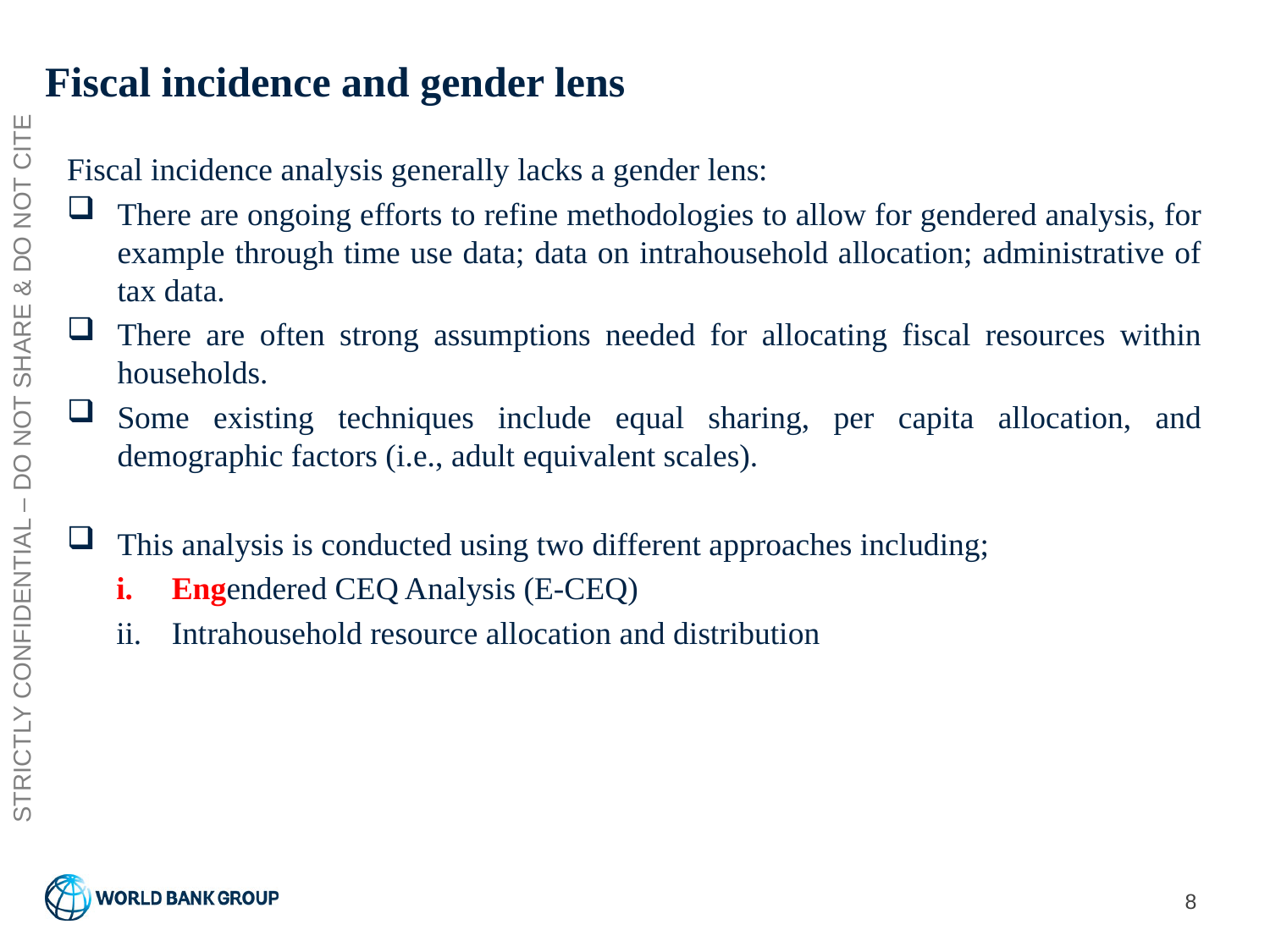

# Fiscal incidence and gender lens
Fiscal incidence analysis generally lacks a gender lens:
There are ongoing efforts to refine methodologies to allow for gendered analysis, for example through time use data; data on intrahousehold allocation; administrative of tax data.
There are often strong assumptions needed for allocating fiscal resources within households.
Some existing techniques include equal sharing, per capita allocation, and demographic factors (i.e., adult equivalent scales).

This analysis is conducted using two different approaches including;
Engendered CEQ Analysis (E-CEQ)
Intrahousehold resource allocation and distribution
STRICTLY CONFIDENTIAL – DO NOT SHARE & DO NOT CITE
8